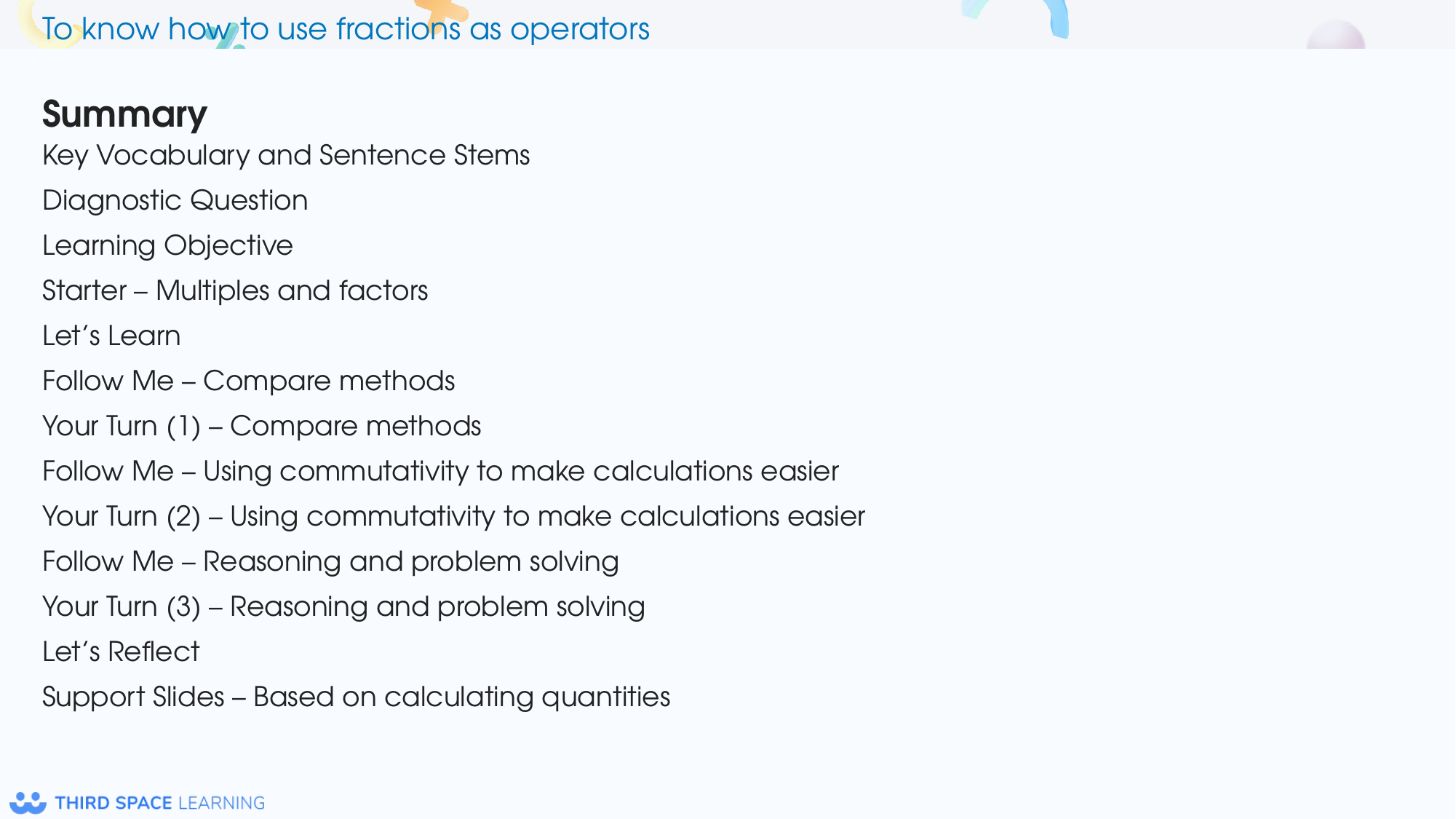

Summary
Key Vocabulary and Sentence Stems
Diagnostic Question
Learning Objective
Starter – Multiples and factors
Let’s Learn
Follow Me – Compare methods
Your Turn (1) – Compare methods
Follow Me – Using commutativity to make calculations easier
Your Turn (2) – Using commutativity to make calculations easier
Follow Me – Reasoning and problem solving
Your Turn (3) – Reasoning and problem solving
Let’s Reflect
Support Slides – Based on calculating quantities